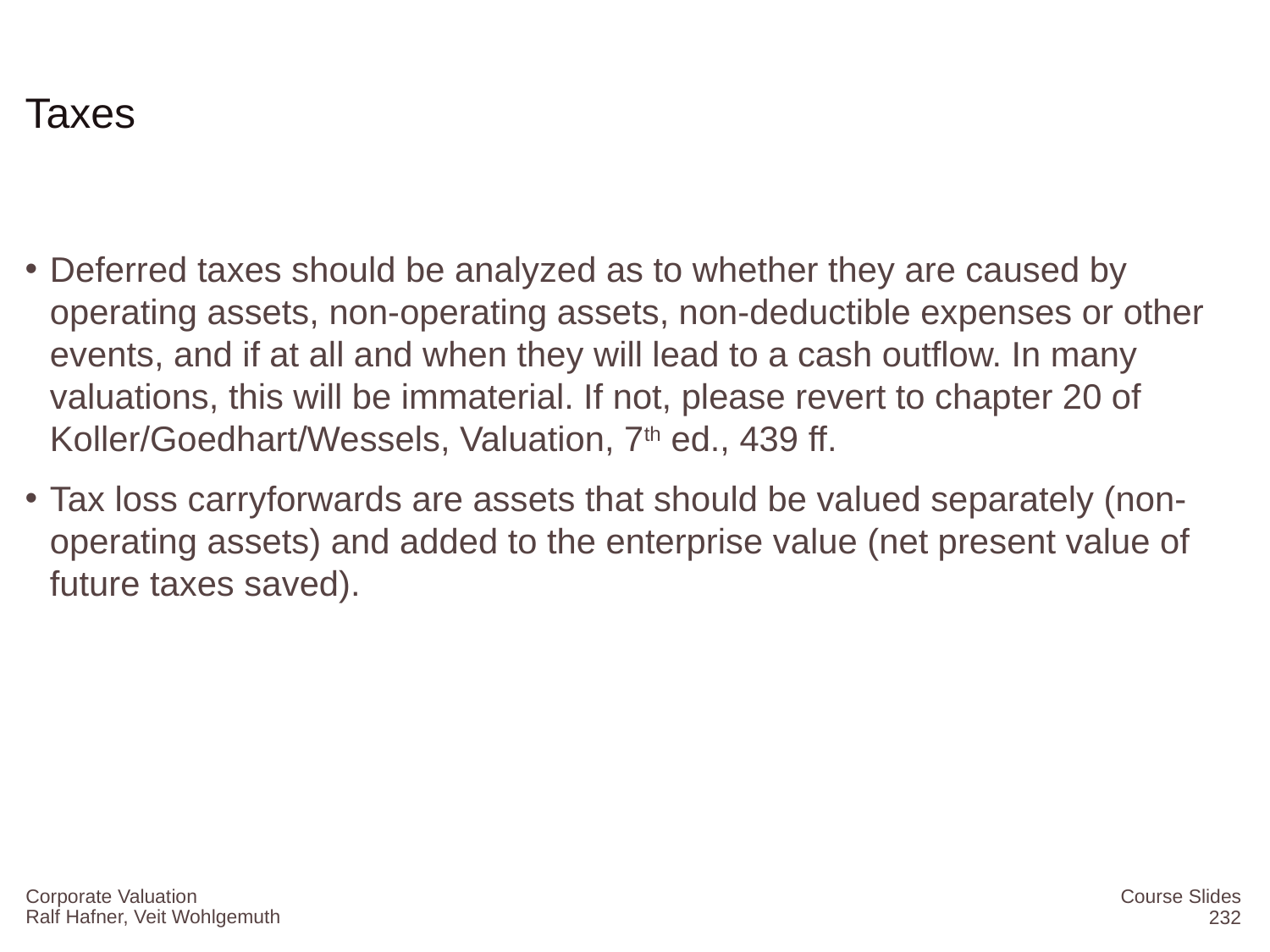

# Taxes
Deferred taxes should be analyzed as to whether they are caused by operating assets, non-operating assets, non-deductible expenses or other events, and if at all and when they will lead to a cash outflow. In many valuations, this will be immaterial. If not, please revert to chapter 20 of Koller/Goedhart/Wessels, Valuation, 7th ed., 439 ff.
Tax loss carryforwards are assets that should be valued separately (non-operating assets) and added to the enterprise value (net present value of future taxes saved).
Corporate Valuation
Course Slides
232